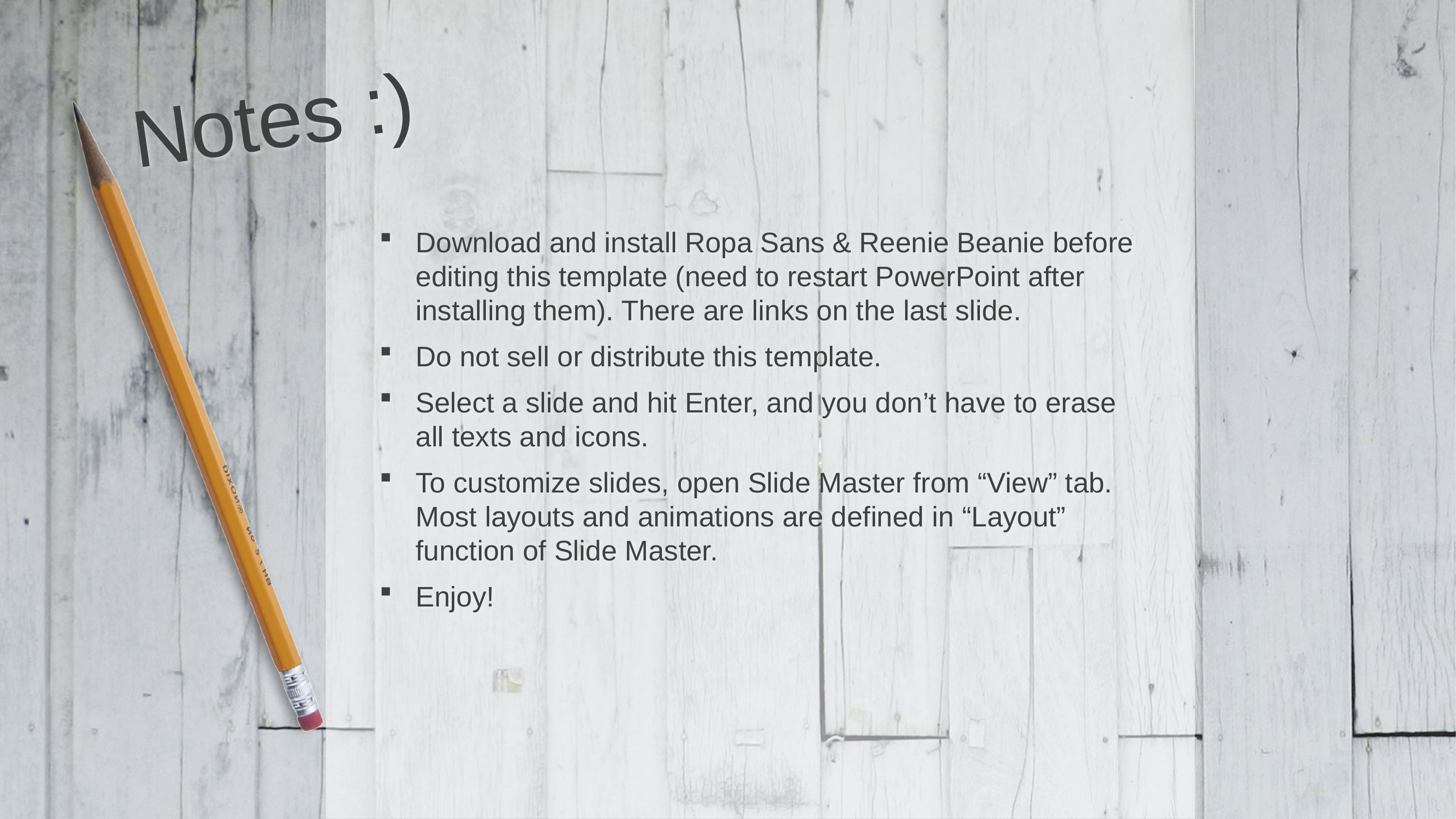

Notes :)
Download and install Ropa Sans & Reenie Beanie before editing this template (need to restart PowerPoint after installing them). There are links on the last slide.
Do not sell or distribute this template.
Select a slide and hit Enter, and you don’t have to erase all texts and icons.
To customize slides, open Slide Master from “View” tab. Most layouts and animations are defined in “Layout” function of Slide Master.
Enjoy!